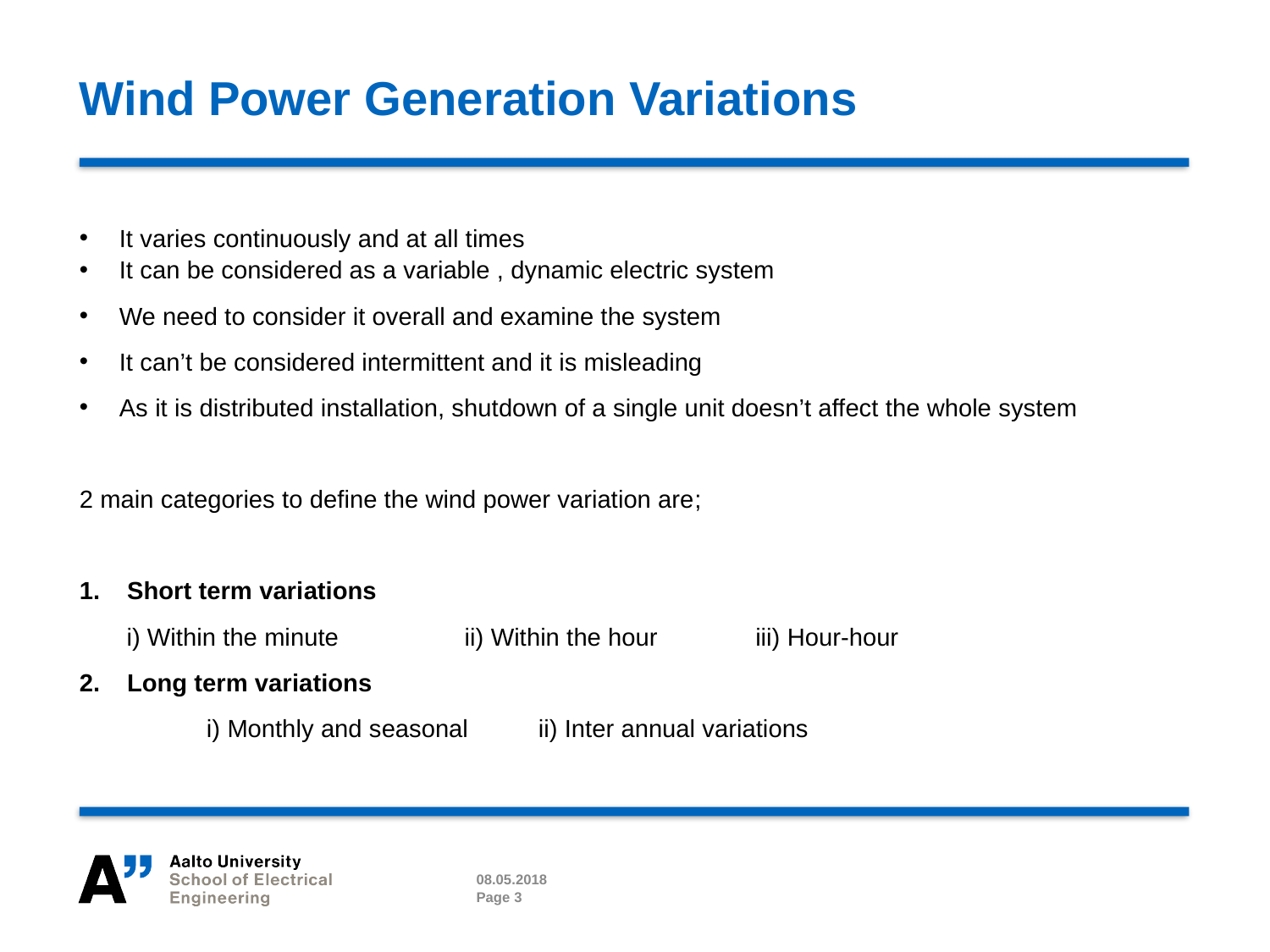

# Wind Power Generation Variations
It varies continuously and at all times
It can be considered as a variable , dynamic electric system
We need to consider it overall and examine the system
It can’t be considered intermittent and it is misleading
As it is distributed installation, shutdown of a single unit doesn’t affect the whole system

2 main categories to define the wind power variation are;

Short term variations
i) Within the minute                  ii) Within the hour              iii) Hour-hour
Long term variations
	i) Monthly and seasonal          ii) Inter annual variations

08.05.2018
Page 3